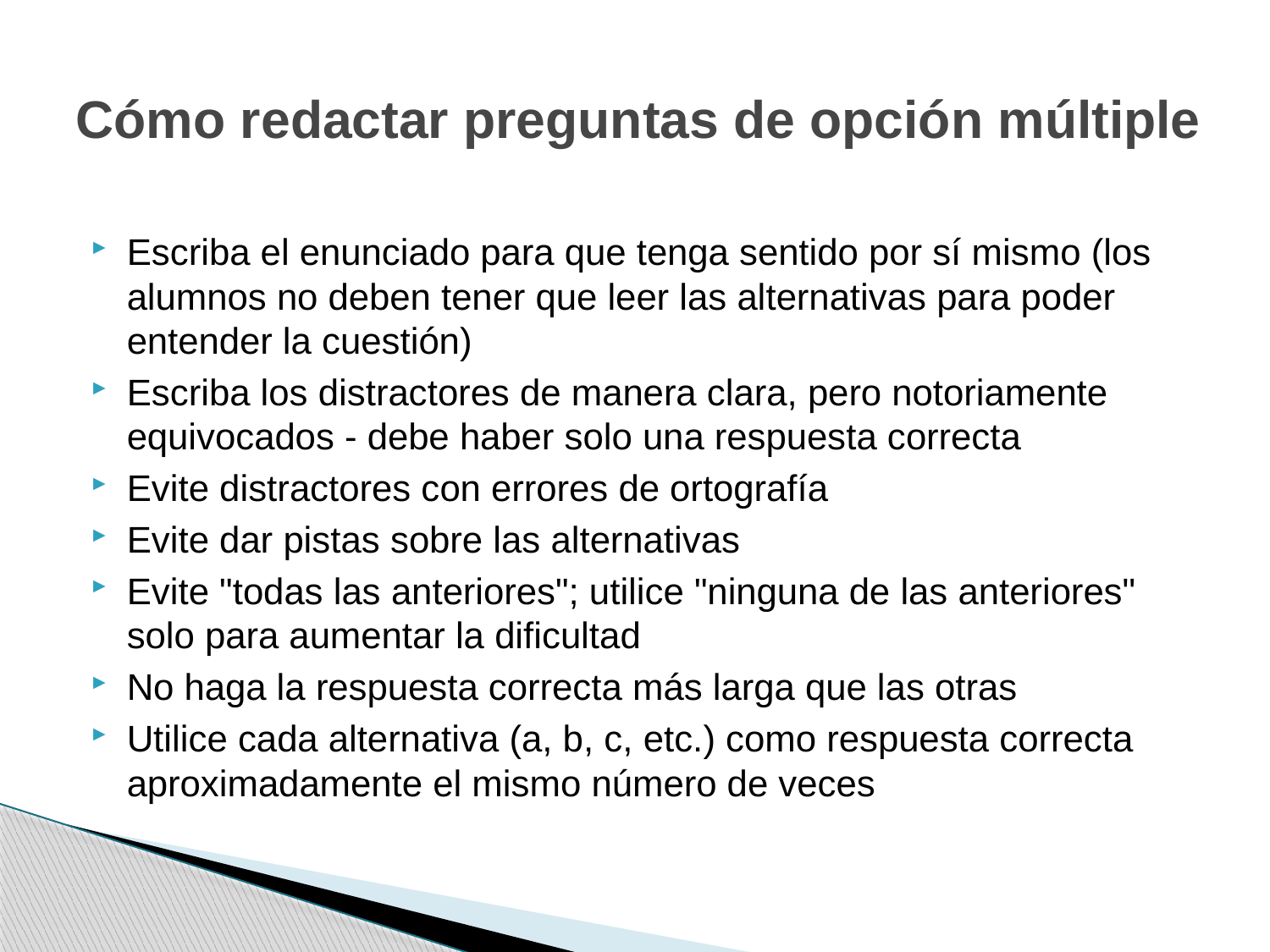

# Cómo redactar preguntas de opción múltiple
Escriba el enunciado para que tenga sentido por sí mismo (los alumnos no deben tener que leer las alternativas para poder entender la cuestión)
Escriba los distractores de manera clara, pero notoriamente equivocados - debe haber solo una respuesta correcta
Evite distractores con errores de ortografía
Evite dar pistas sobre las alternativas
Evite "todas las anteriores"; utilice "ninguna de las anteriores" solo para aumentar la dificultad
No haga la respuesta correcta más larga que las otras
Utilice cada alternativa (a, b, c, etc.) como respuesta correcta aproximadamente el mismo número de veces